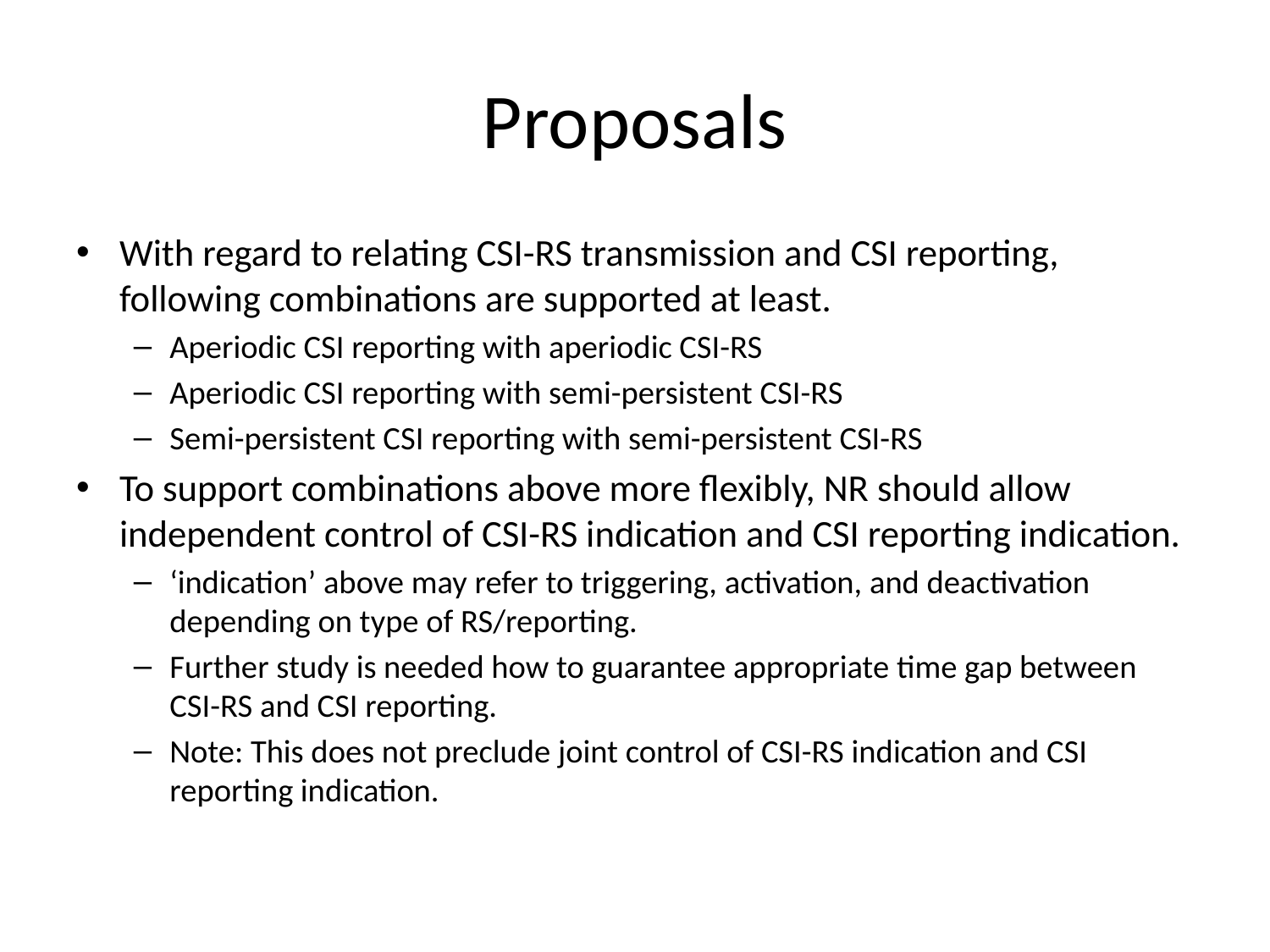

# Proposals
With regard to relating CSI-RS transmission and CSI reporting, following combinations are supported at least.
Aperiodic CSI reporting with aperiodic CSI-RS
Aperiodic CSI reporting with semi-persistent CSI-RS
Semi-persistent CSI reporting with semi-persistent CSI-RS
To support combinations above more flexibly, NR should allow independent control of CSI-RS indication and CSI reporting indication.
‘indication’ above may refer to triggering, activation, and deactivation depending on type of RS/reporting.
Further study is needed how to guarantee appropriate time gap between CSI-RS and CSI reporting.
Note: This does not preclude joint control of CSI-RS indication and CSI reporting indication.